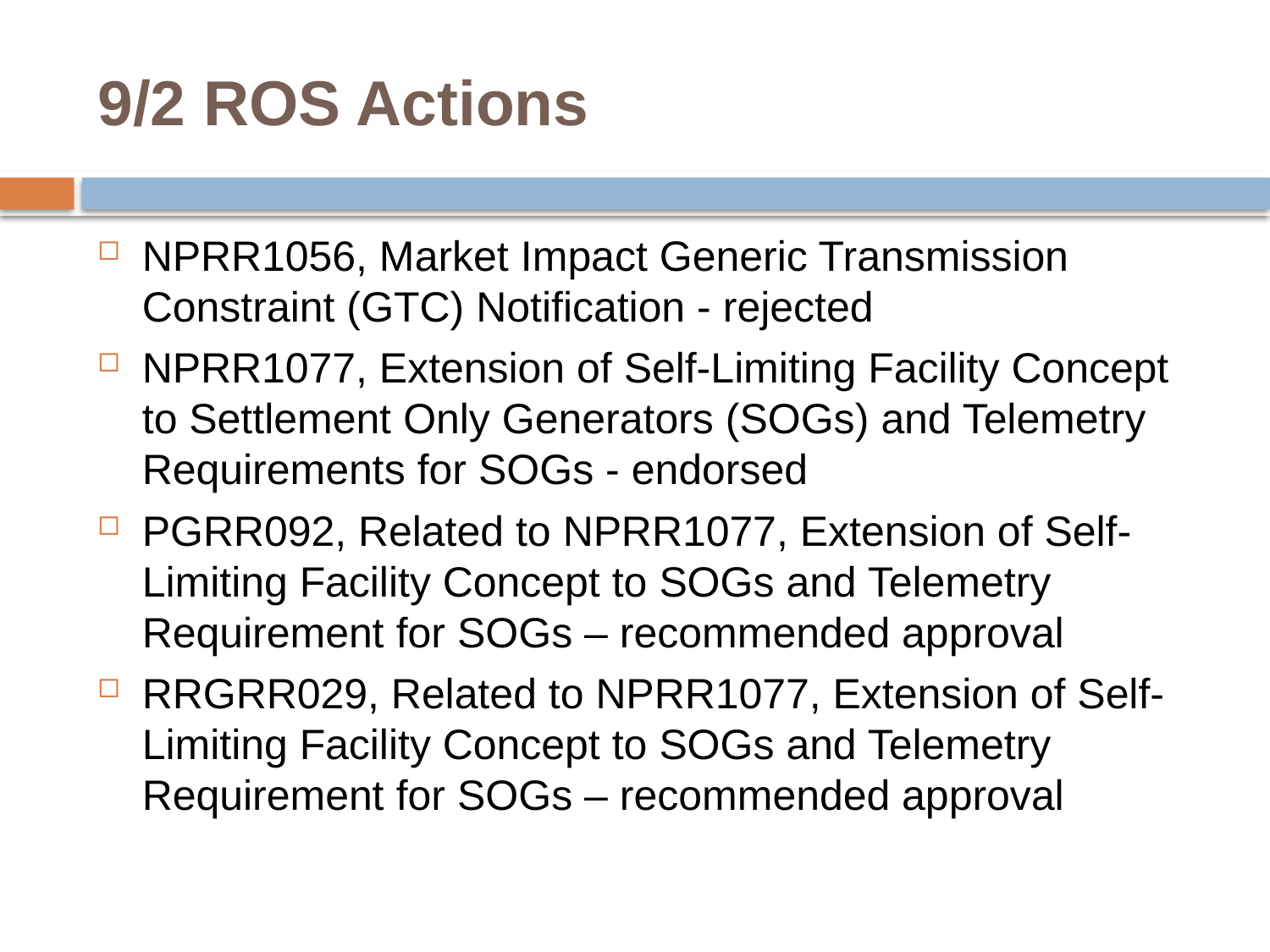

# 9/2 ROS Actions
NPRR1056, Market Impact Generic Transmission Constraint (GTC) Notification - rejected
NPRR1077, Extension of Self-Limiting Facility Concept to Settlement Only Generators (SOGs) and Telemetry Requirements for SOGs - endorsed
PGRR092, Related to NPRR1077, Extension of Self-Limiting Facility Concept to SOGs and Telemetry Requirement for SOGs – recommended approval
RRGRR029, Related to NPRR1077, Extension of Self-Limiting Facility Concept to SOGs and Telemetry Requirement for SOGs – recommended approval